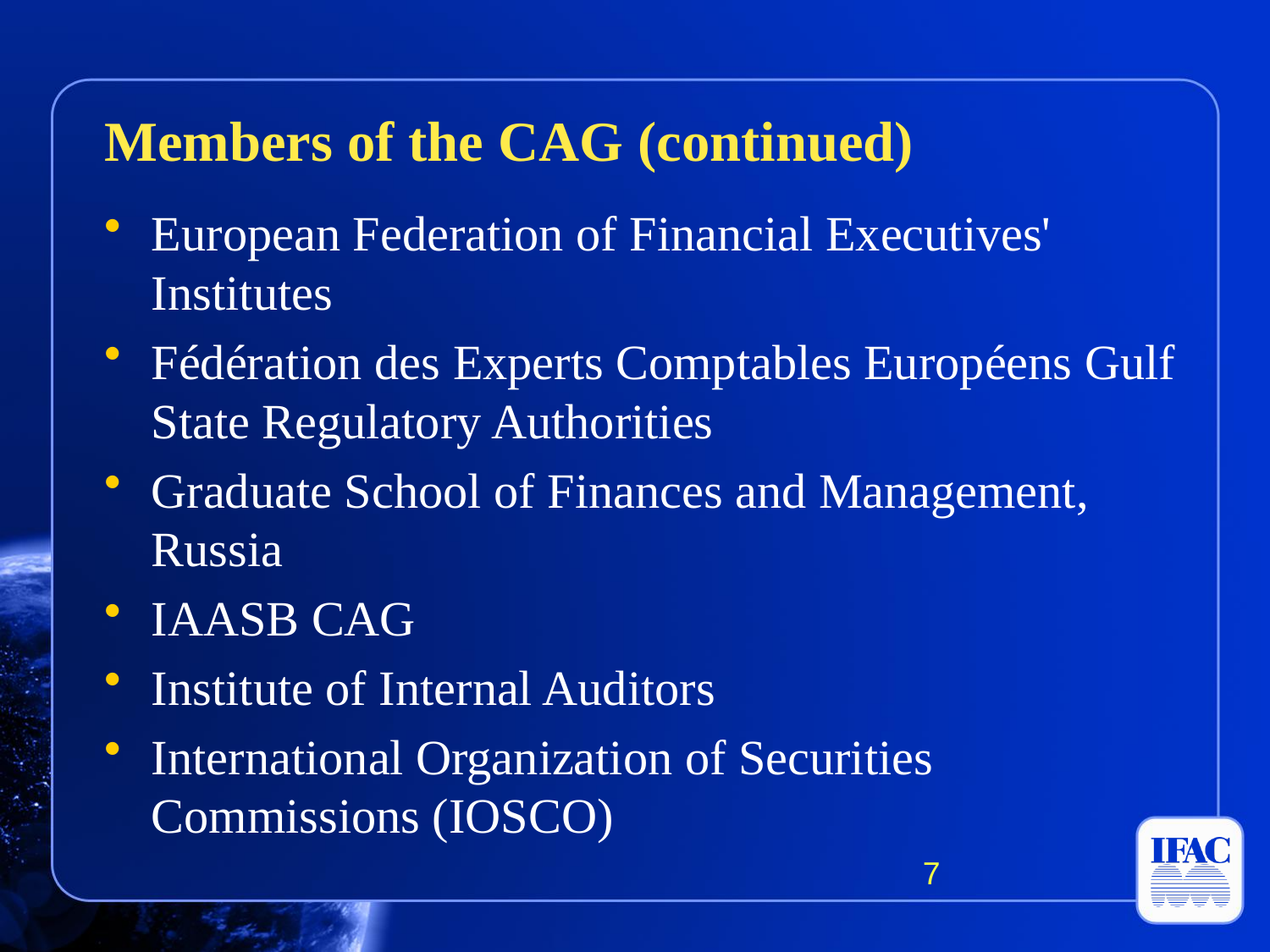

Members of the CAG (continued)
European Federation of Financial Executives' Institutes
Fédération des Experts Comptables Européens Gulf State Regulatory Authorities
Graduate School of Finances and Management, Russia
IAASB CAG
Institute of Internal Auditors
International Organization of Securities Commissions (IOSCO)
7